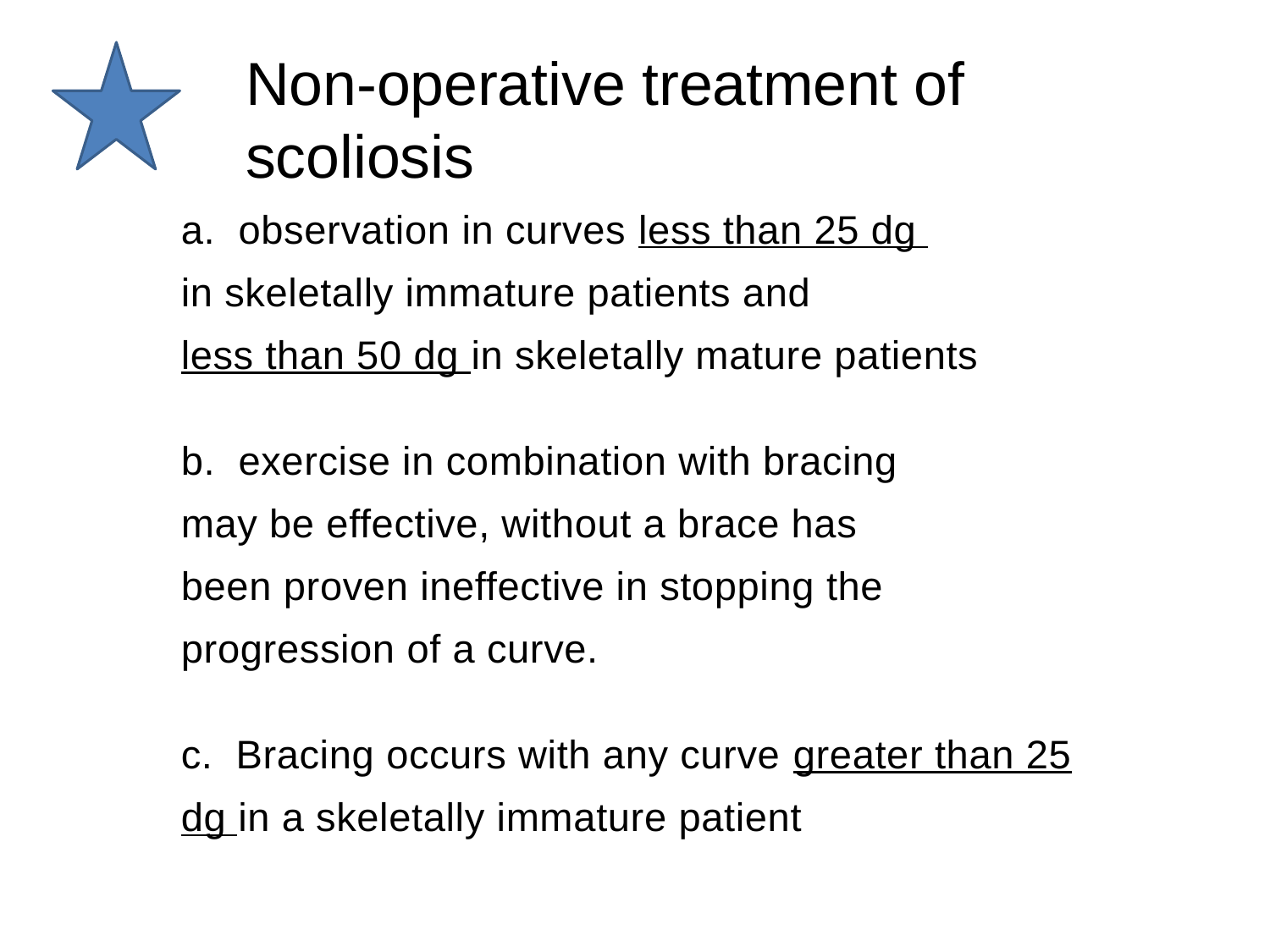

# Non-operative treatment of scoliosis

	a.  observation in curves less than 25 dg
		in skeletally immature patients and
		less than 50 dg in skeletally mature patients
	b.  exercise in combination with bracing
		may be effective, without a brace has
		been proven ineffective in stopping the
		progression of a curve.
	c.  Bracing occurs with any curve greater than 25
		dg in a skeletally immature patient